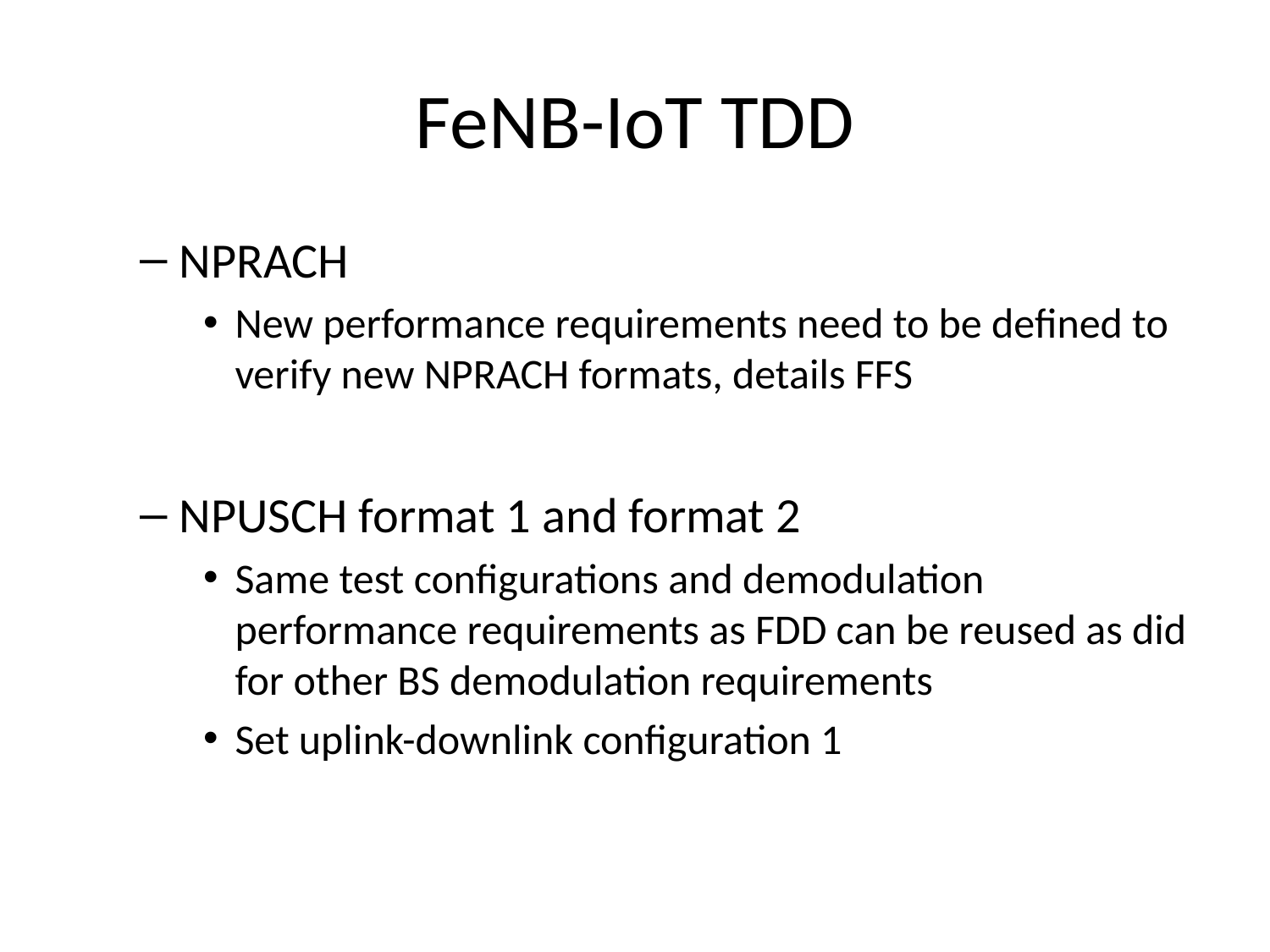

# FeNB-IoT TDD
NPRACH
New performance requirements need to be defined to verify new NPRACH formats, details FFS

NPUSCH format 1 and format 2
Same test configurations and demodulation performance requirements as FDD can be reused as did for other BS demodulation requirements
Set uplink-downlink configuration 1